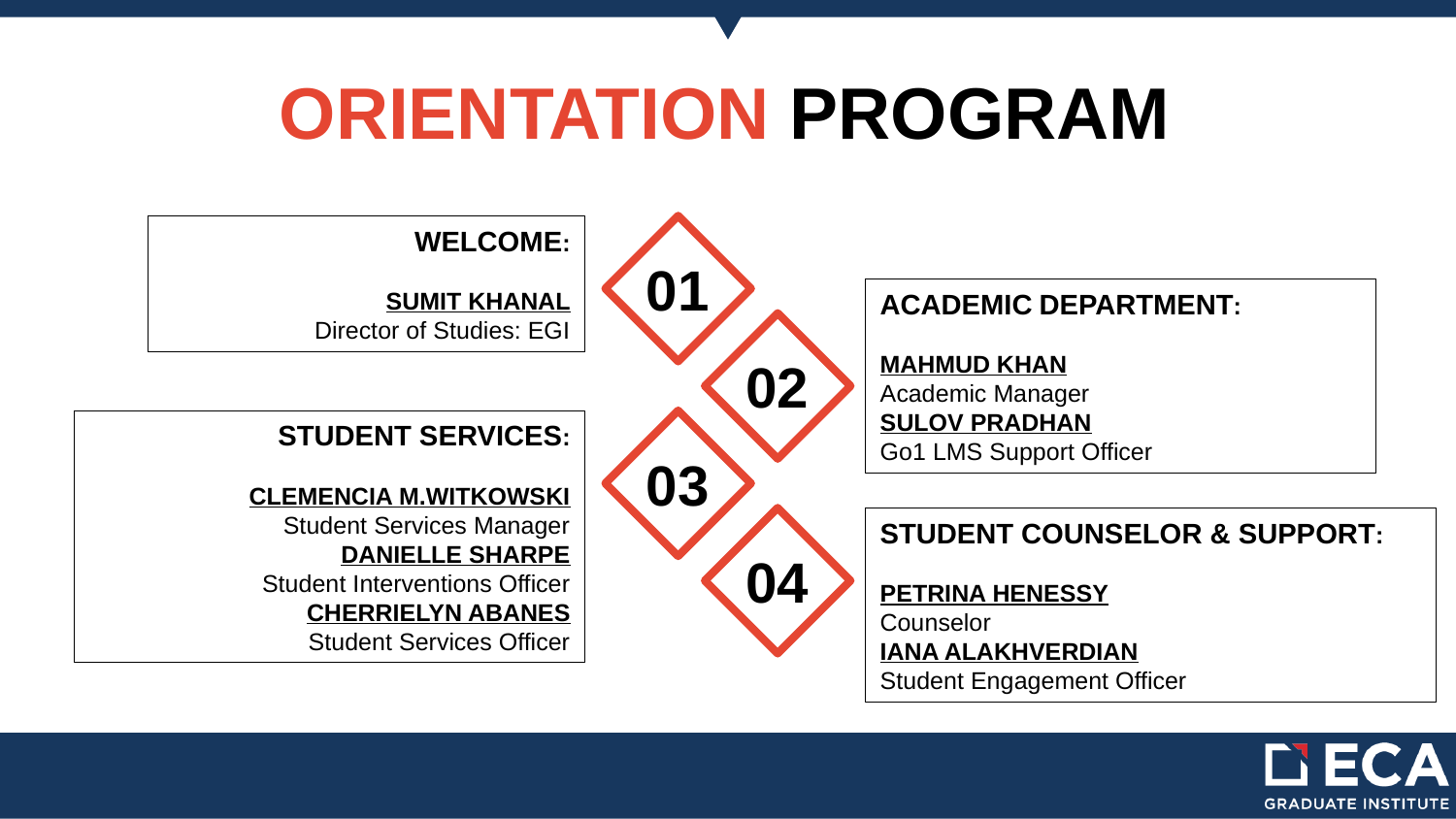

# ORIENTATION PROGRAM
WELCOME:

SUMIT KHANAL
Director of Studies: EGI

01
ACADEMIC DEPARTMENT:

MAHMUD KHAN
Academic Manager
SULOV PRADHAN
Go1 LMS Support Officer

02
STUDENT SERVICES:

CLEMENCIA M.WITKOWSKI
Student Services Manager
DANIELLE SHARPE
Student Interventions Officer
CHERRIELYN ABANES
Student Services Officer

03
STUDENT COUNSELOR & SUPPORT:

PETRINA HENESSY
Counselor
IANA ALAKHVERDIAN
Student Engagement Officer

04